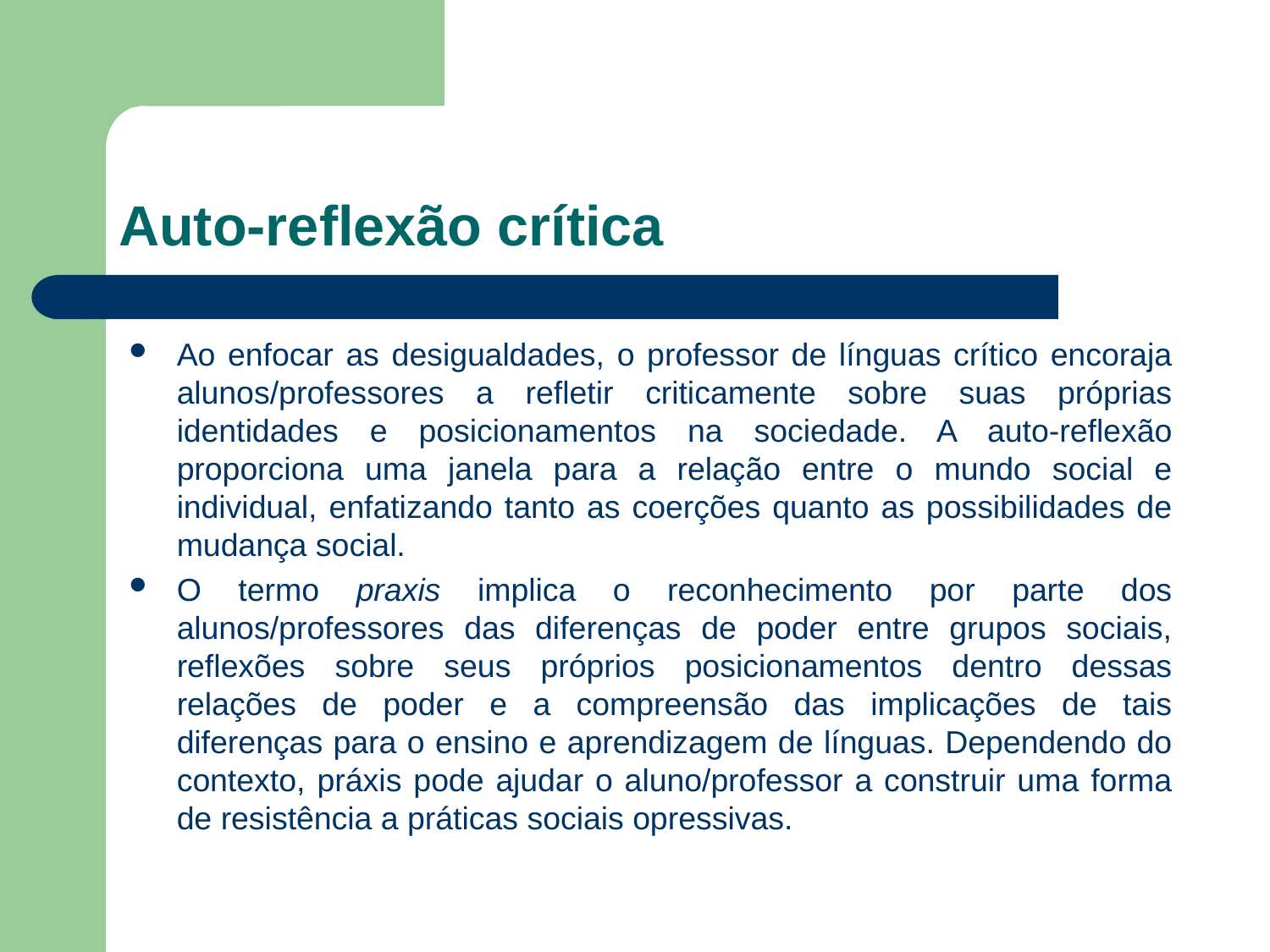

# Auto-reflexão crítica
Ao enfocar as desigualdades, o professor de línguas crítico encoraja alunos/professores a refletir criticamente sobre suas próprias identidades e posicionamentos na sociedade. A auto-reflexão proporciona uma janela para a relação entre o mundo social e individual, enfatizando tanto as coerções quanto as possibilidades de mudança social.
O termo praxis implica o reconhecimento por parte dos alunos/professores das diferenças de poder entre grupos sociais, reflexões sobre seus próprios posicionamentos dentro dessas relações de poder e a compreensão das implicações de tais diferenças para o ensino e aprendizagem de línguas. Dependendo do contexto, práxis pode ajudar o aluno/professor a construir uma forma de resistência a práticas sociais opressivas.